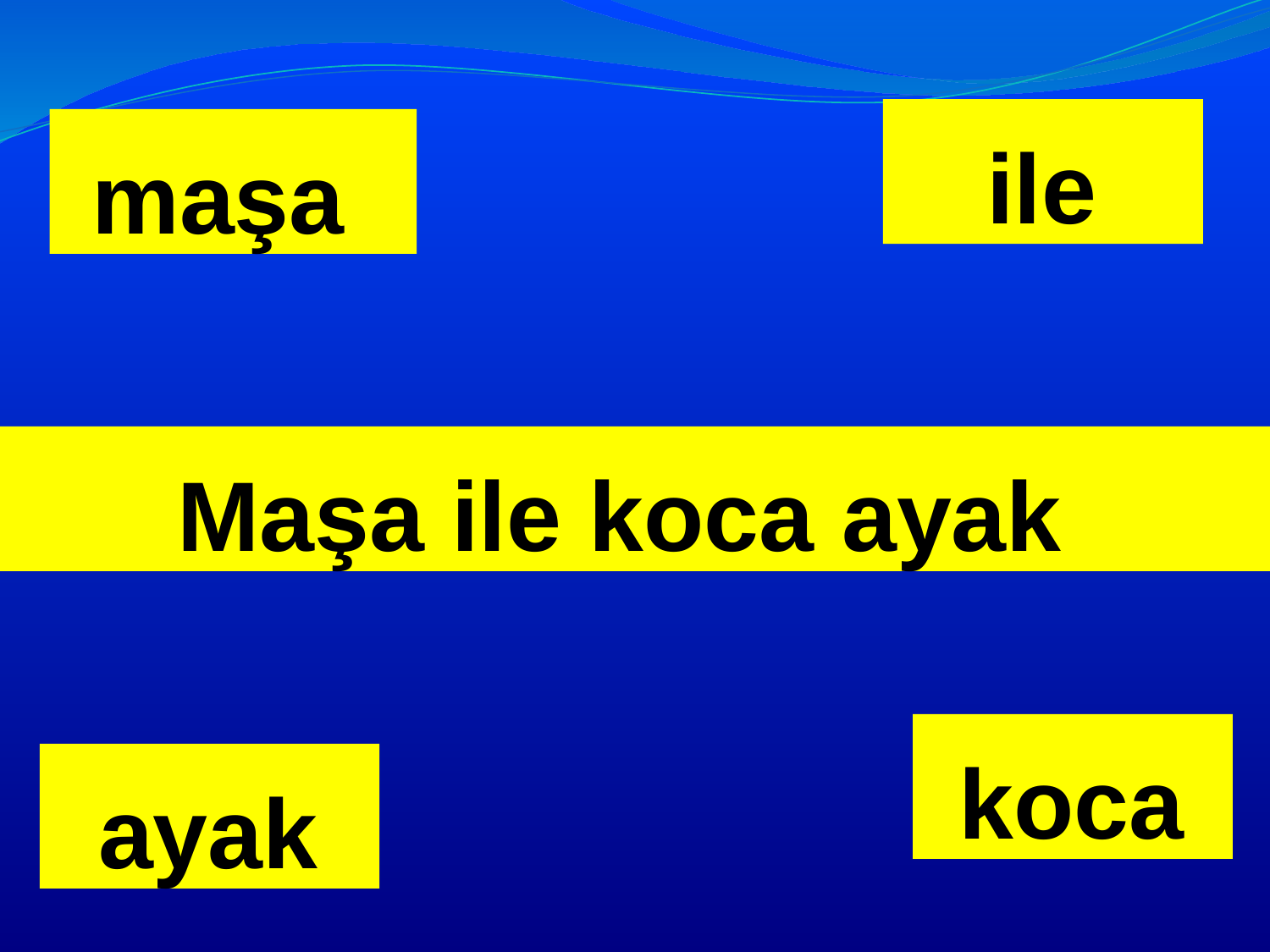

ile
# maşa
Maşa ile koca ayak
koca
ayak